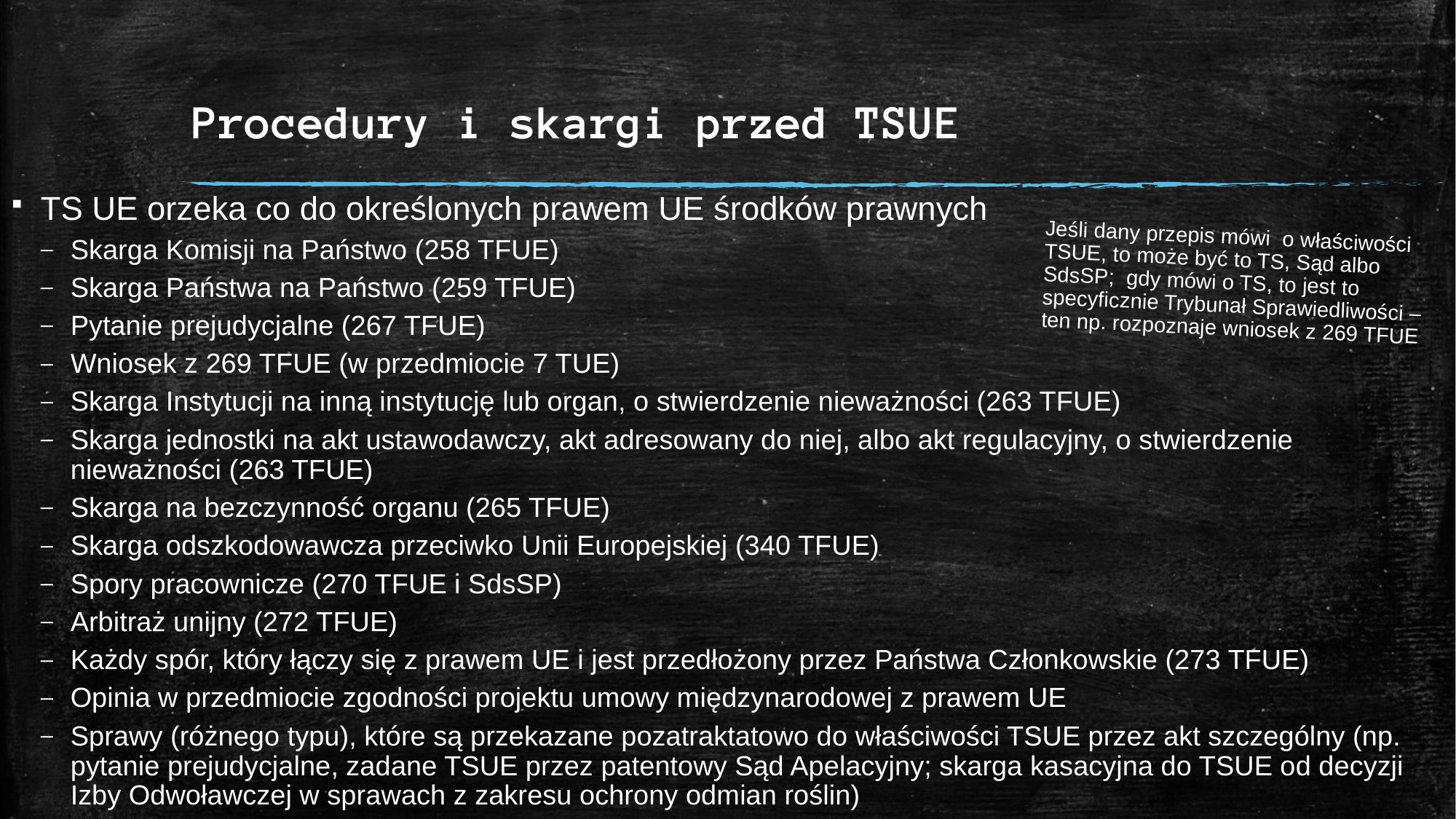

# Procedury i skargi przed TSUE
TS UE orzeka co do określonych prawem UE środków prawnych
Skarga Komisji na Państwo (258 TFUE)
Skarga Państwa na Państwo (259 TFUE)
Pytanie prejudycjalne (267 TFUE)
Wniosek z 269 TFUE (w przedmiocie 7 TUE)
Skarga Instytucji na inną instytucję lub organ, o stwierdzenie nieważności (263 TFUE)
Skarga jednostki na akt ustawodawczy, akt adresowany do niej, albo akt regulacyjny, o stwierdzenie nieważności (263 TFUE)
Skarga na bezczynność organu (265 TFUE)
Skarga odszkodowawcza przeciwko Unii Europejskiej (340 TFUE)
Spory pracownicze (270 TFUE i SdsSP)
Arbitraż unijny (272 TFUE)
Każdy spór, który łączy się z prawem UE i jest przedłożony przez Państwa Członkowskie (273 TFUE)
Opinia w przedmiocie zgodności projektu umowy międzynarodowej z prawem UE
Sprawy (różnego typu), które są przekazane pozatraktatowo do właściwości TSUE przez akt szczególny (np. pytanie prejudycjalne, zadane TSUE przez patentowy Sąd Apelacyjny; skarga kasacyjna do TSUE od decyzji Izby Odwoławczej w sprawach z zakresu ochrony odmian roślin)
Jeśli dany przepis mówi  o właściwości TSUE, to może być to TS, Sąd albo SdsSP;  gdy mówi o TS, to jest to specyficznie Trybunał Sprawiedliwości – ten np. rozpoznaje wniosek z 269 TFUE